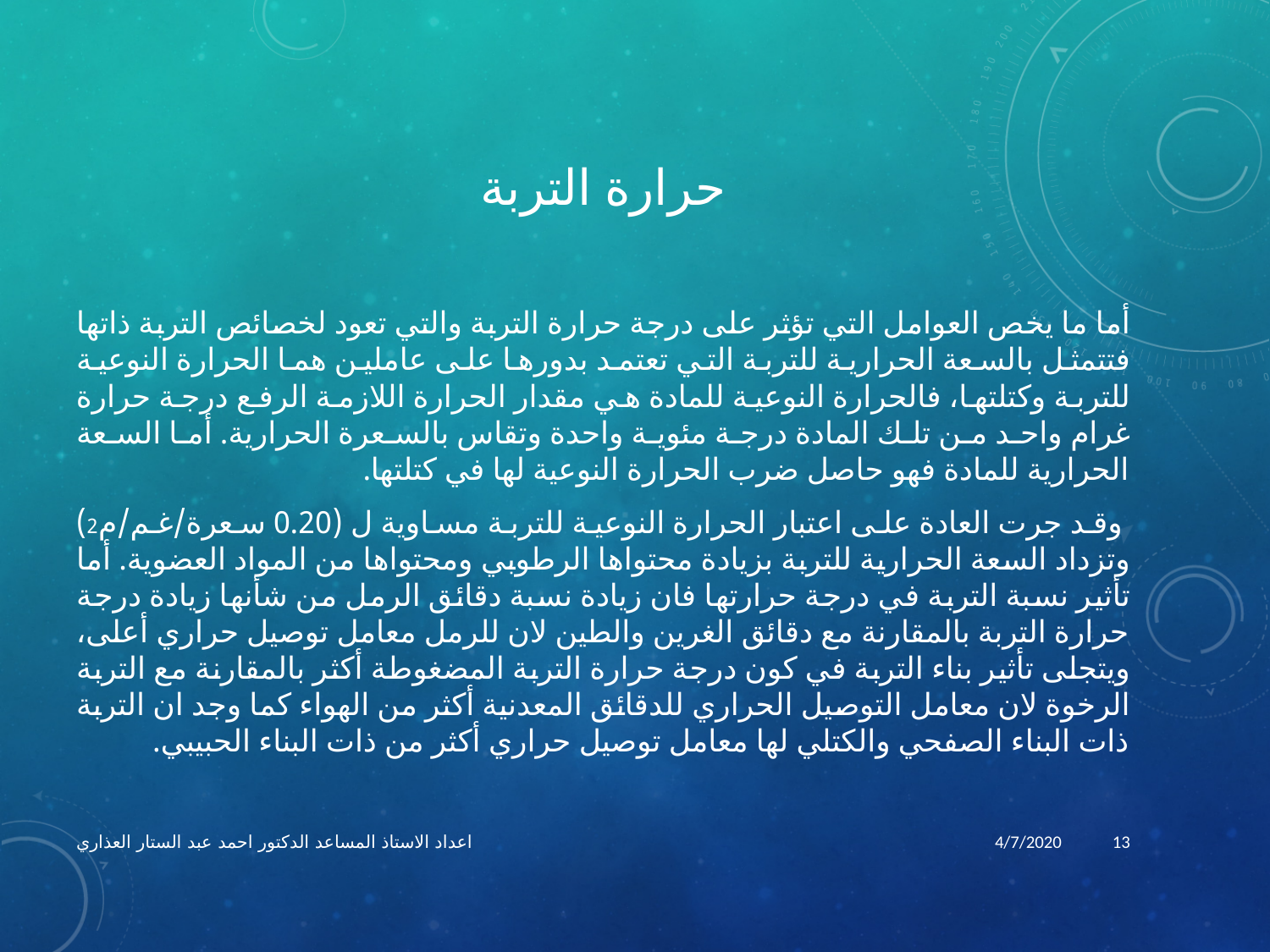

# حرارة التربة
أما ما يخص العوامل التي تؤثر على درجة حرارة التربة والتي تعود لخصائص التربة ذاتها فتتمثل بالسعة الحرارية للتربة التي تعتمد بدورها على عاملين هما الحرارة النوعية للتربة وكتلتها، فالحرارة النوعية للمادة هي مقدار الحرارة اللازمة الرفع درجة حرارة غرام واحد من تلك المادة درجة مئوية واحدة وتقاس بالسعرة الحرارية. أما السعة الحرارية للمادة فهو حاصل ضرب الحرارة النوعية لها في كتلتها.
 وقد جرت العادة على اعتبار الحرارة النوعية للتربة مساوية ل (0.20 سعرة/غم/م2) وتزداد السعة الحرارية للتربة بزيادة محتواها الرطوبي ومحتواها من المواد العضوية. أما تأثير نسبة التربة في درجة حرارتها فان زيادة نسبة دقائق الرمل من شأنها زيادة درجة حرارة التربة بالمقارنة مع دقائق الغرين والطين لان للرمل معامل توصيل حراري أعلى، ويتجلى تأثير بناء التربة في كون درجة حرارة التربة المضغوطة أكثر بالمقارنة مع التربة الرخوة لان معامل التوصيل الحراري للدقائق المعدنية أكثر من الهواء كما وجد ان التربة ذات البناء الصفحي والكتلي لها معامل توصيل حراري أكثر من ذات البناء الحبيبي.

اعداد الاستاذ المساعد الدكتور احمد عبد الستار العذاري
4/7/2020
13